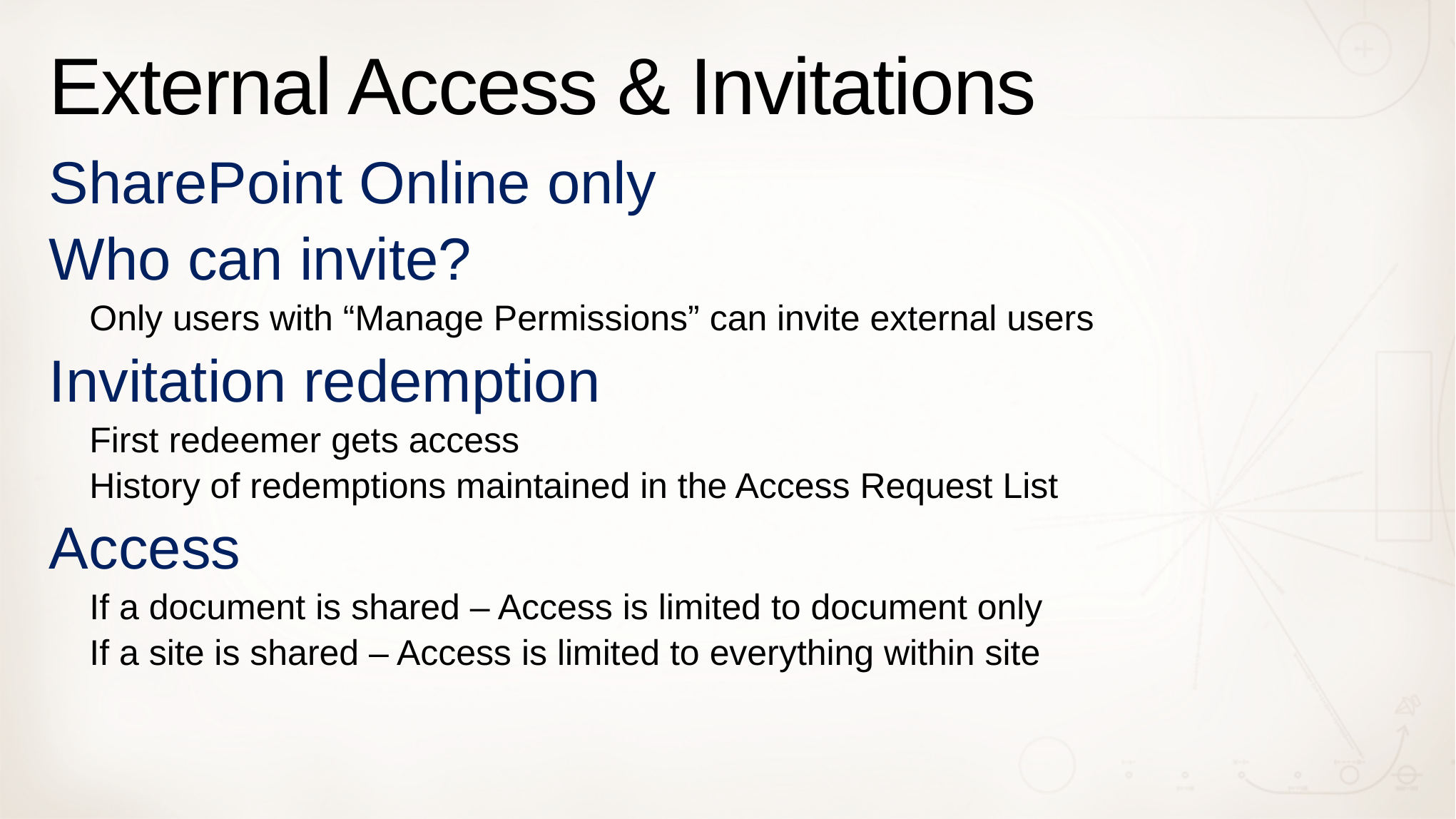

# External Access & Invitations
SharePoint Online only
Who can invite?
Only users with “Manage Permissions” can invite external users
Invitation redemption
First redeemer gets access
History of redemptions maintained in the Access Request List
Access
If a document is shared – Access is limited to document only
If a site is shared – Access is limited to everything within site